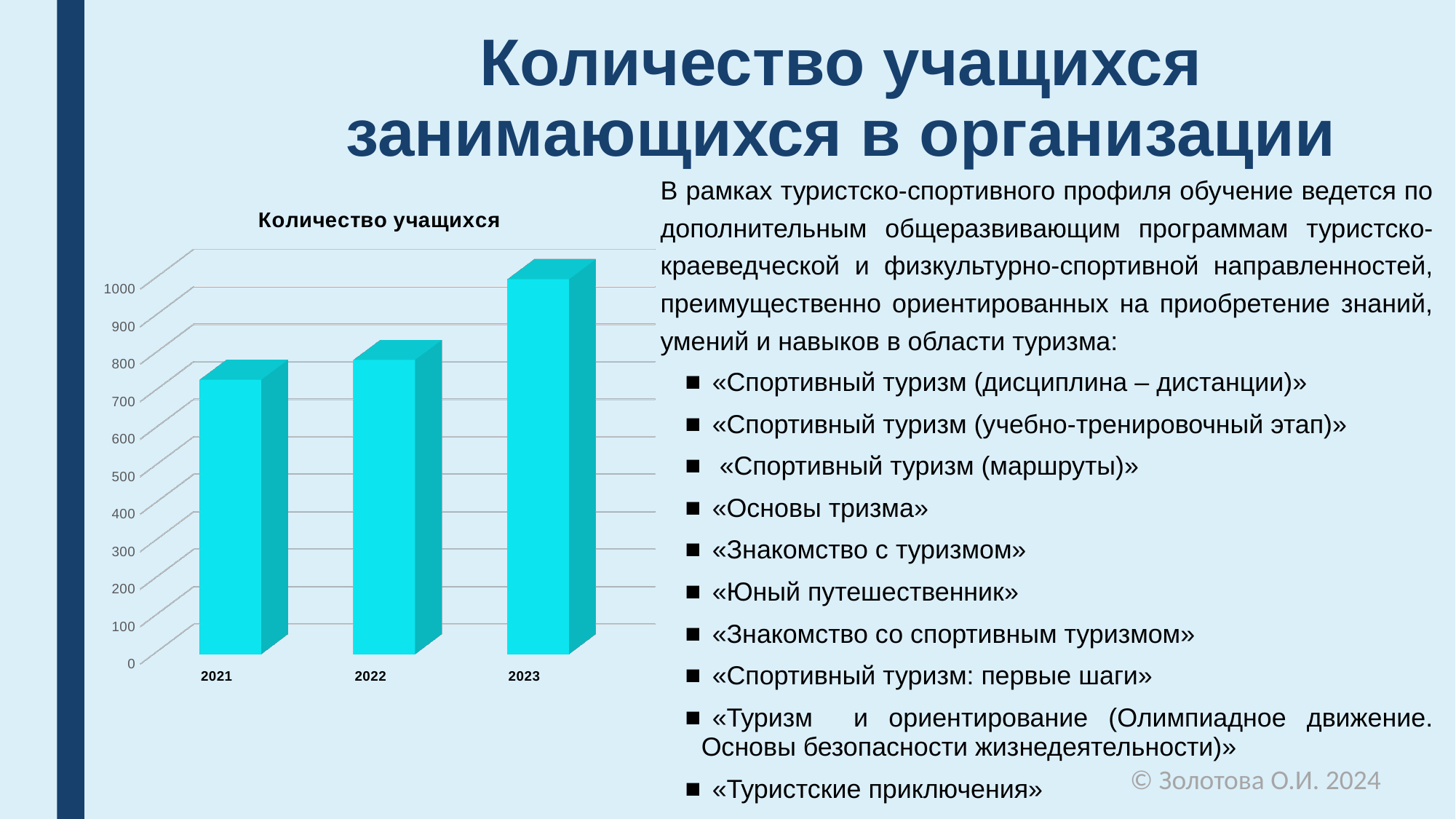

# Количество учащихся занимающихся в организации
В рамках туристско-спортивного профиля обучение ведется по дополнительным общеразвивающим программам туристско-краеведческой и физкультурно-спортивной направленностей, преимущественно ориентированных на приобретение знаний, умений и навыков в области туризма:
«Спортивный туризм (дисциплина – дистанции)»
«Спортивный туризм (учебно-тренировочный этап)»
 «Спортивный туризм (маршруты)»
«Основы тризма»
«Знакомство с туризмом»
«Юный путешественник»
«Знакомство со спортивным туризмом»
«Спортивный туризм: первые шаги»
«Туризм  и ориентирование (Олимпиадное движение. Основы безопасности жизнедеятельности)»
«Туристские приключения»

[unsupported chart]

© Золотова О.И. 2024